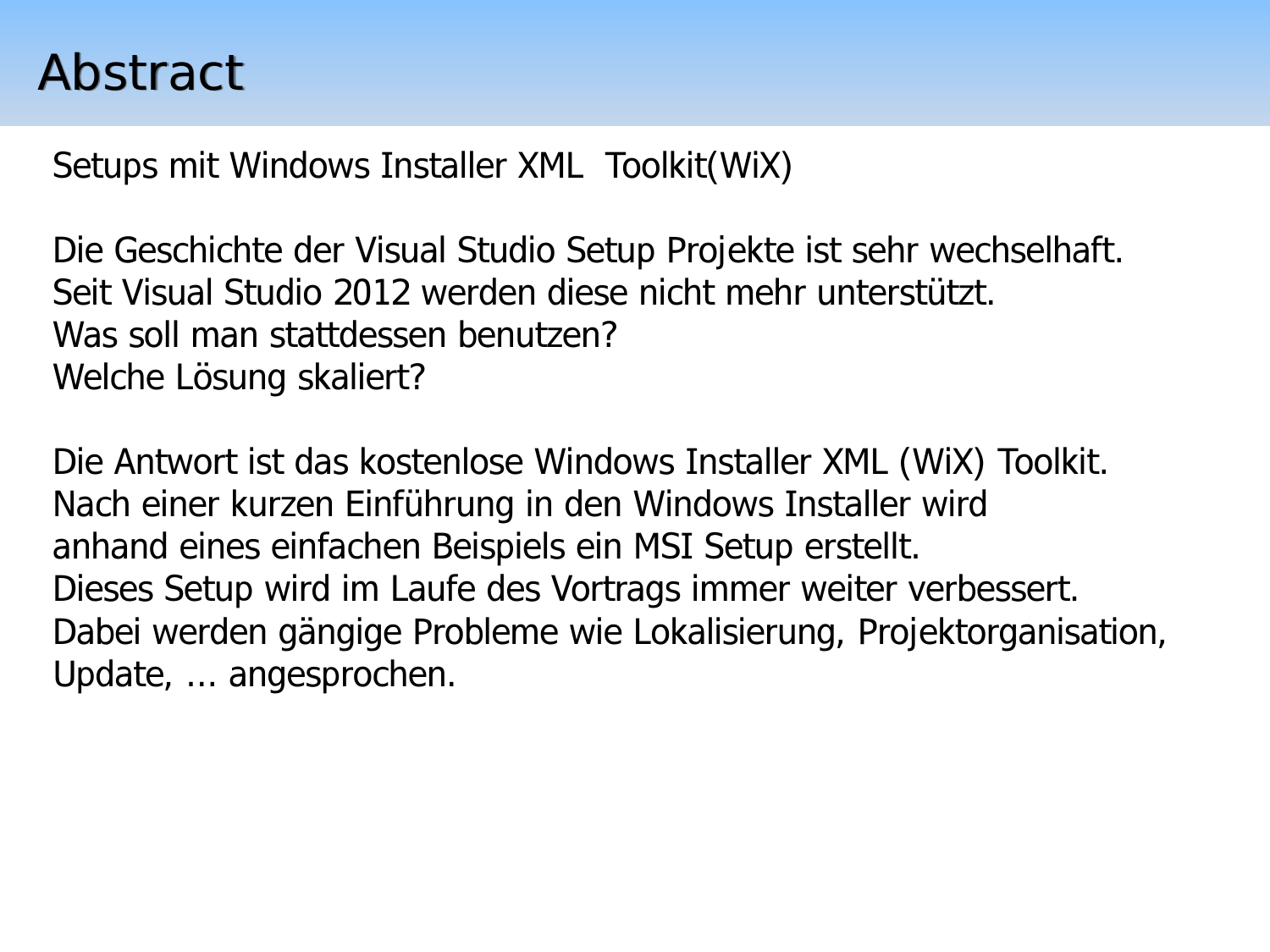

# Abstract
Setups mit Windows Installer XML  Toolkit(WiX)
Die Geschichte der Visual Studio Setup Projekte ist sehr wechselhaft.
Seit Visual Studio 2012 werden diese nicht mehr unterstützt.
Was soll man stattdessen benutzen?
Welche Lösung skaliert?
Die Antwort ist das kostenlose Windows Installer XML (WiX) Toolkit.
Nach einer kurzen Einführung in den Windows Installer wird
anhand eines einfachen Beispiels ein MSI Setup erstellt.
Dieses Setup wird im Laufe des Vortrags immer weiter verbessert.
Dabei werden gängige Probleme wie Lokalisierung, Projektorganisation, Update, ... angesprochen.